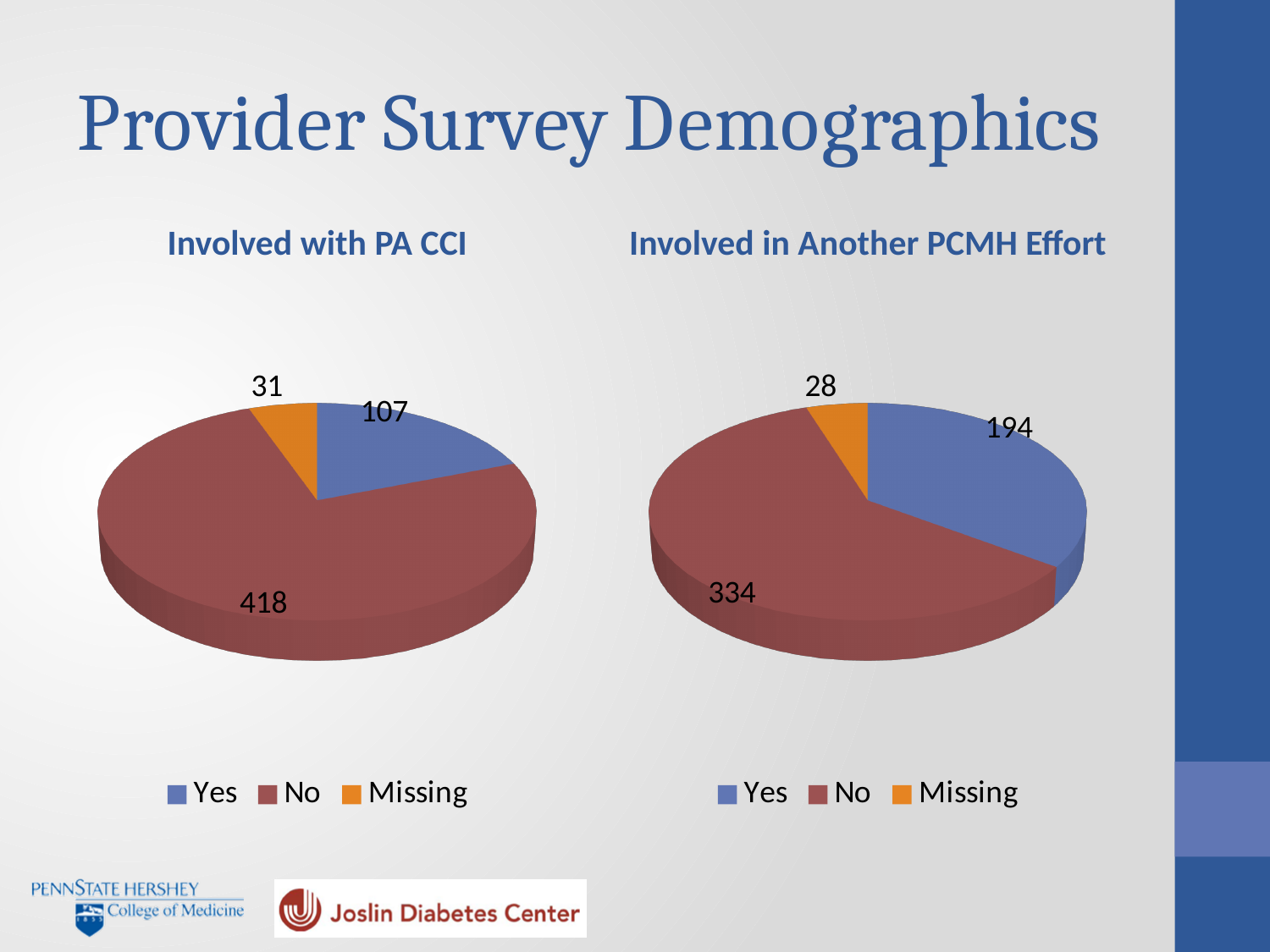

# Provider Survey Demographics
Involved with PA CCI
Involved in Another PCMH Effort

[unsupported chart]

[unsupported chart]